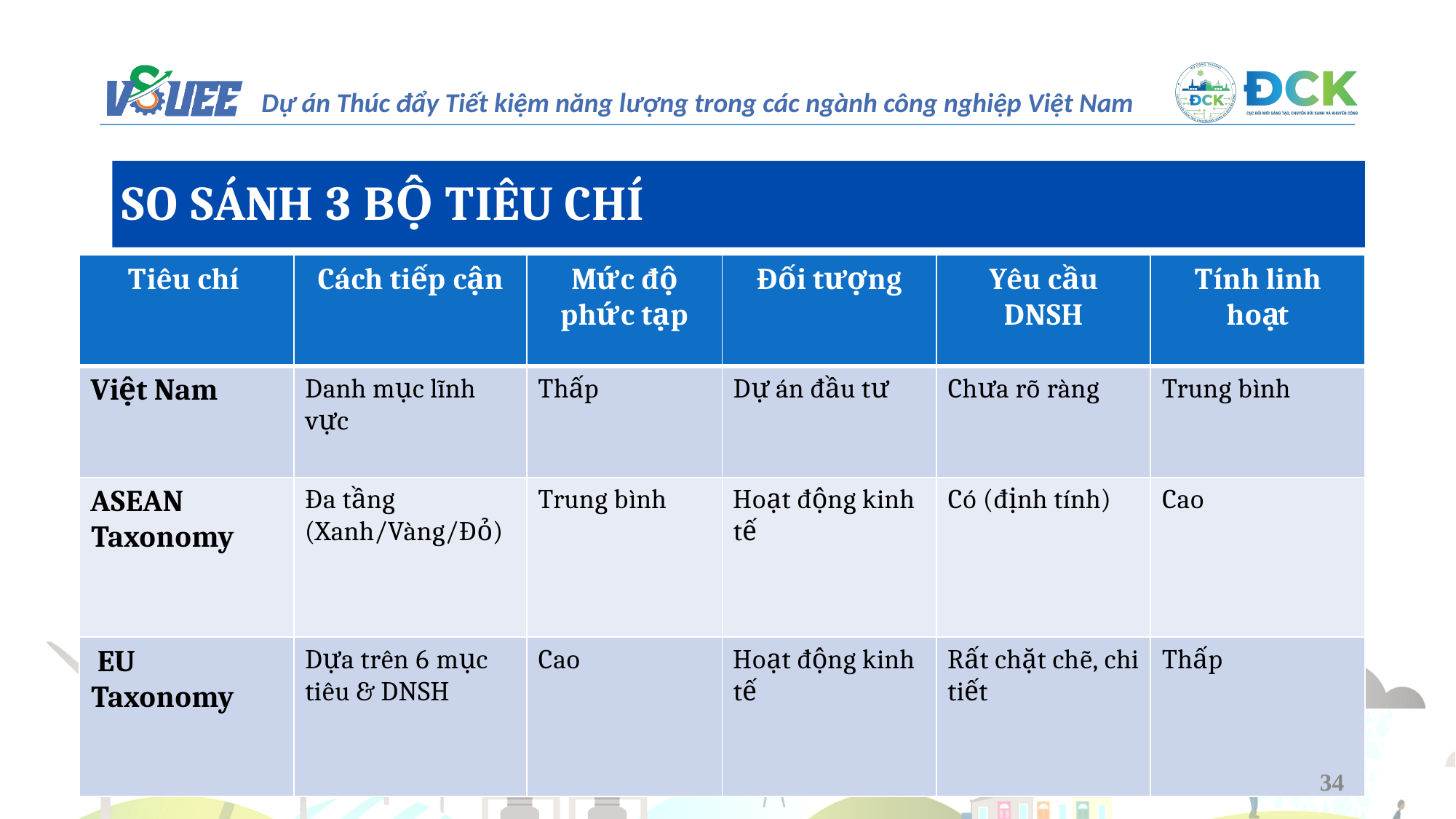

SO SÁNH 3 BỘ TIÊU CHÍ
| Tiêu chí | Cách tiếp cận | Mức độ phức tạp | Đối tượng | Yêu cầu DNSH | Tính linh hoạt |
| --- | --- | --- | --- | --- | --- |
| Việt Nam | Danh mục lĩnh vực | Thấp | Dự án đầu tư | Chưa rõ ràng | Trung bình |
| ASEAN Taxonomy | Đa tầng (Xanh/Vàng/Đỏ) | Trung bình | Hoạt động kinh tế | Có (định tính) | Cao |
| EU Taxonomy | Dựa trên 6 mục tiêu & DNSH | Cao | Hoạt động kinh tế | Rất chặt chẽ, chi tiết | Thấp |
34